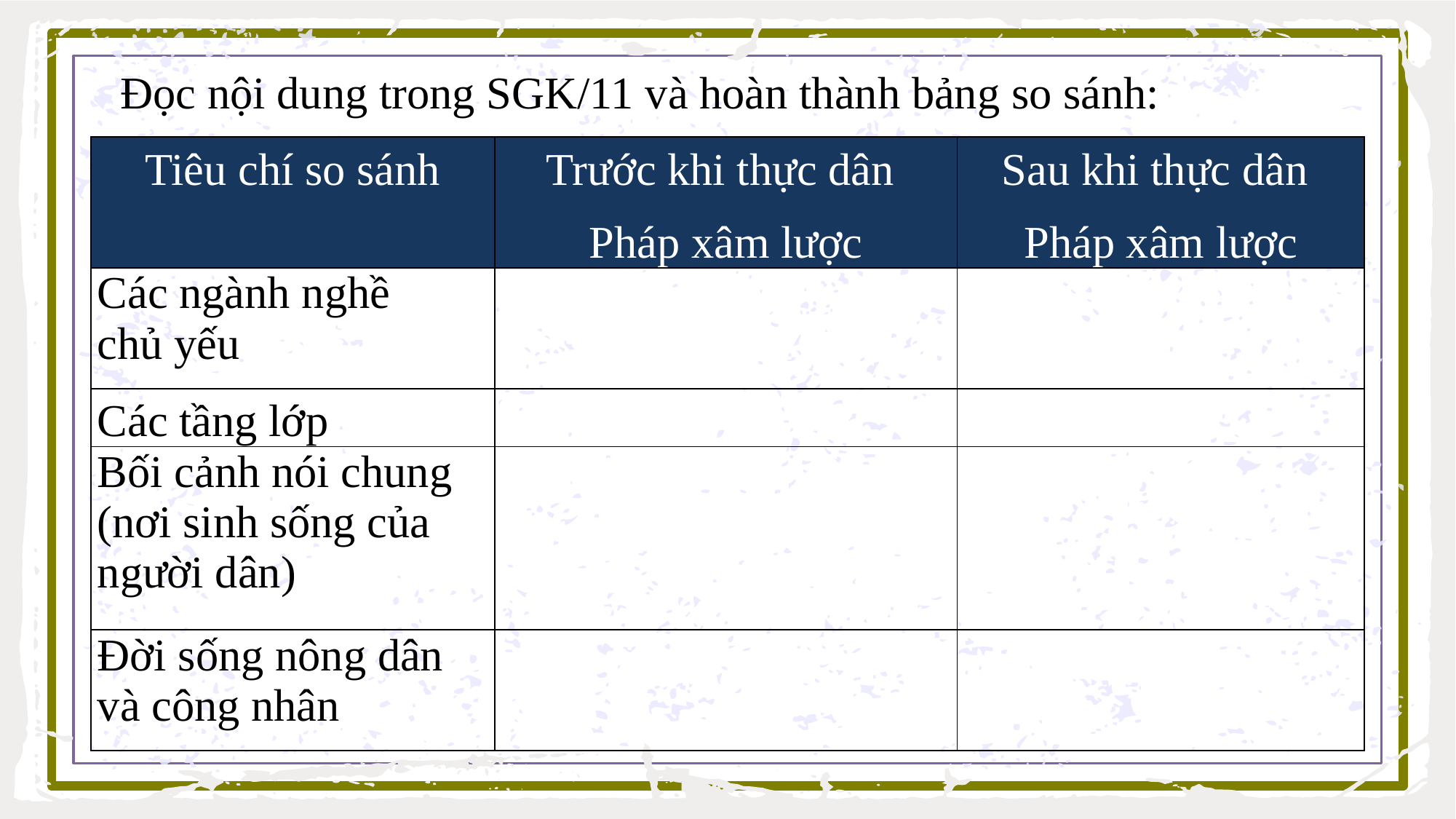

Đọc nội dung trong SGK/11 và hoàn thành bảng so sánh:
| Tiêu chí so sánh | Trước khi thực dân Pháp xâm lược | Sau khi thực dân Pháp xâm lược |
| --- | --- | --- |
| Các ngành nghề chủ yếu |  |  |
| Các tầng lớp |  |  |
| Bối cảnh nói chung (nơi sinh sống của người dân) |  |  |
| Đời sống nông dân và công nhân |  |  |